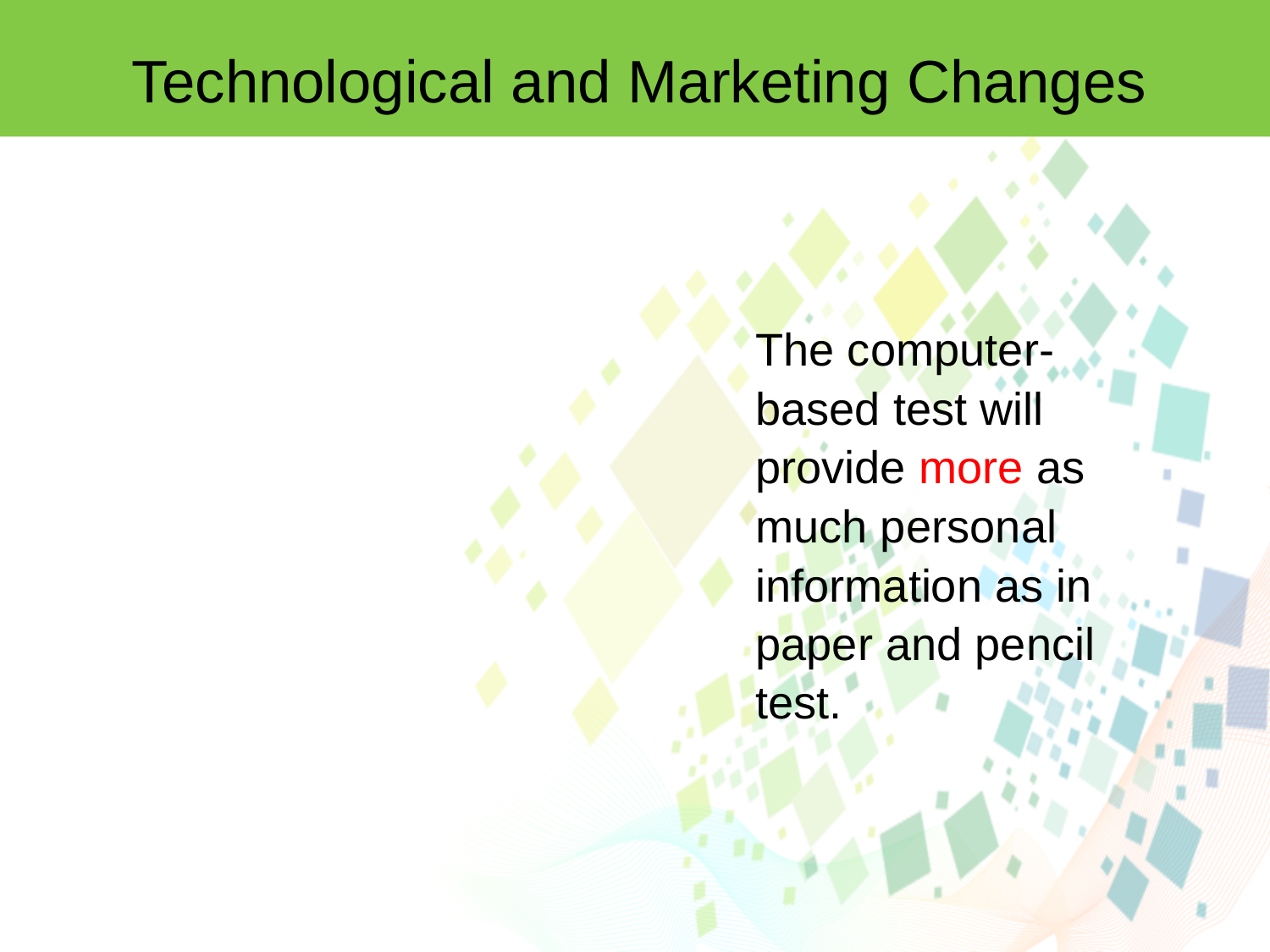

Technological and Marketing Changes
The computer-based test will provide more as much personal information as in paper and pencil test.